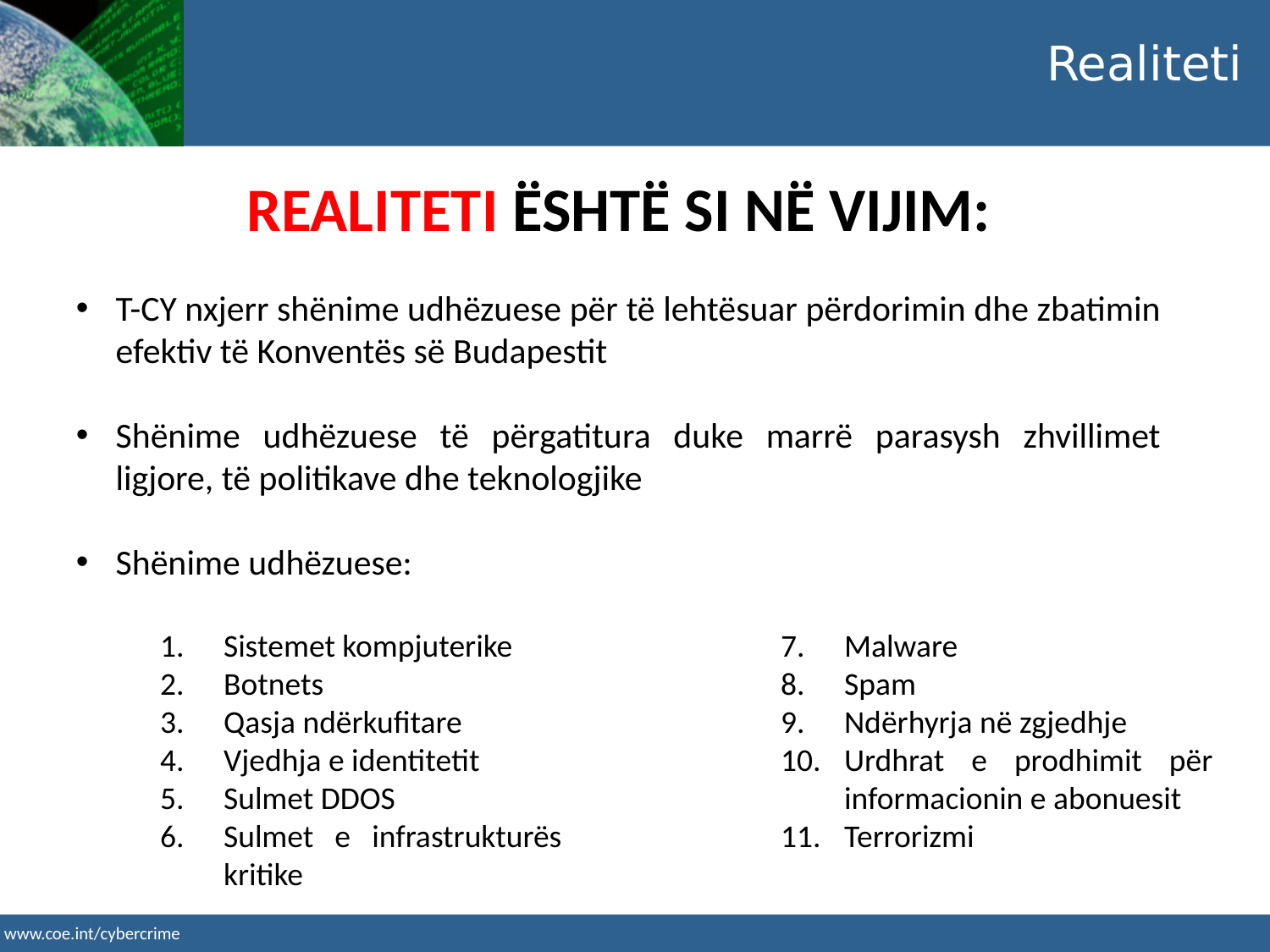

Realiteti
REALITETI ËSHTË SI NË VIJIM:

T-CY nxjerr shënime udhëzuese për të lehtësuar përdorimin dhe zbatimin efektiv të Konventës së Budapestit

Shënime udhëzuese të përgatitura duke marrë parasysh zhvillimet ligjore, të politikave dhe teknologjike

Shënime udhëzuese:
Sistemet kompjuterike
Botnets
Qasja ndërkufitare
Vjedhja e identitetit
Sulmet DDOS
Sulmet e infrastrukturës kritike
Malware
Spam
Ndërhyrja në zgjedhje
Urdhrat e prodhimit për informacionin e abonuesit
Terrorizmi